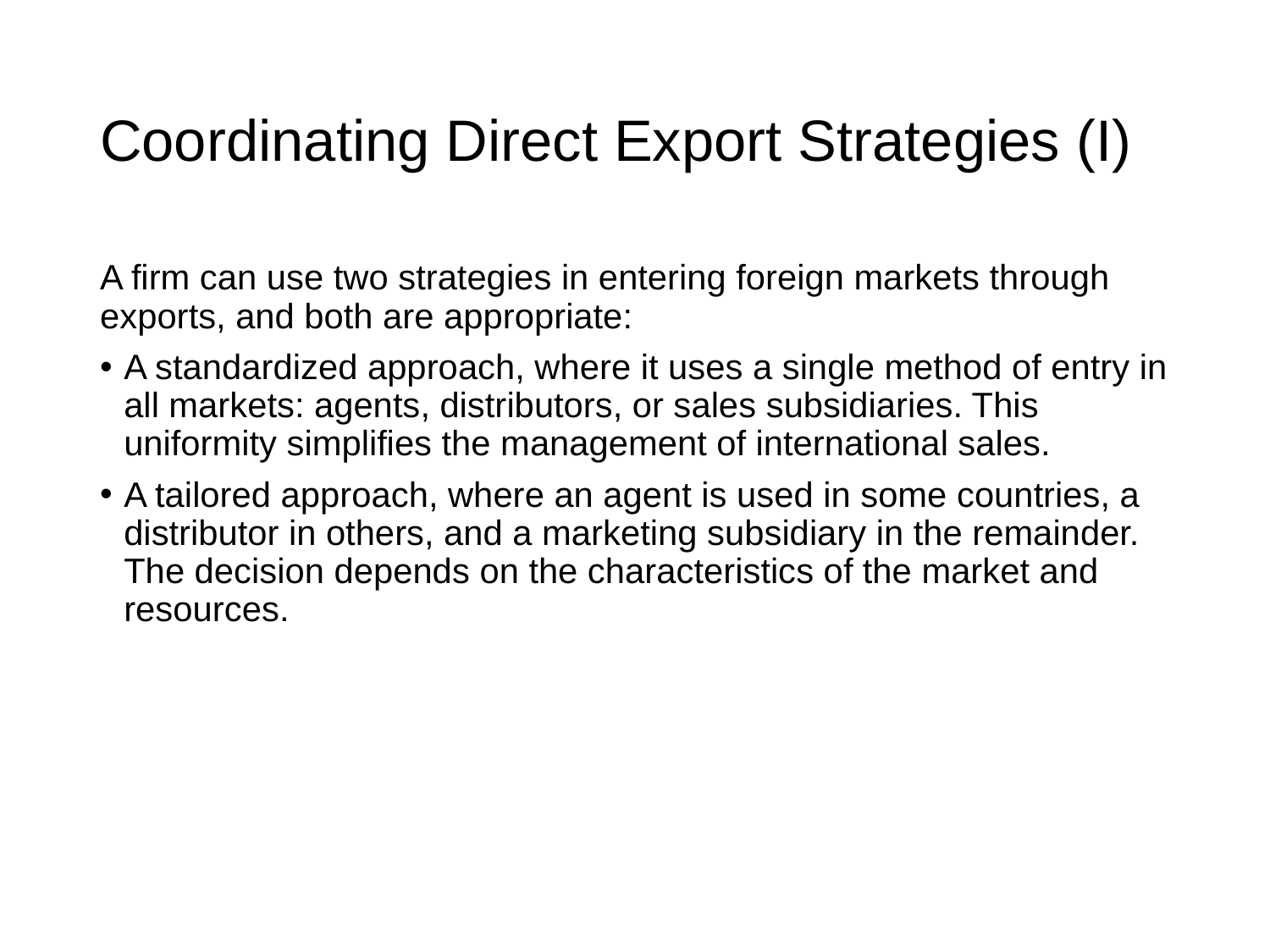

# Coordinating Direct Export Strategies (I)
A firm can use two strategies in entering foreign markets through exports, and both are appropriate:
A standardized approach, where it uses a single method of entry in all markets: agents, distributors, or sales subsidiaries. This uniformity simplifies the management of international sales.
A tailored approach, where an agent is used in some countries, a distributor in others, and a marketing subsidiary in the remainder. The decision depends on the characteristics of the market and resources.